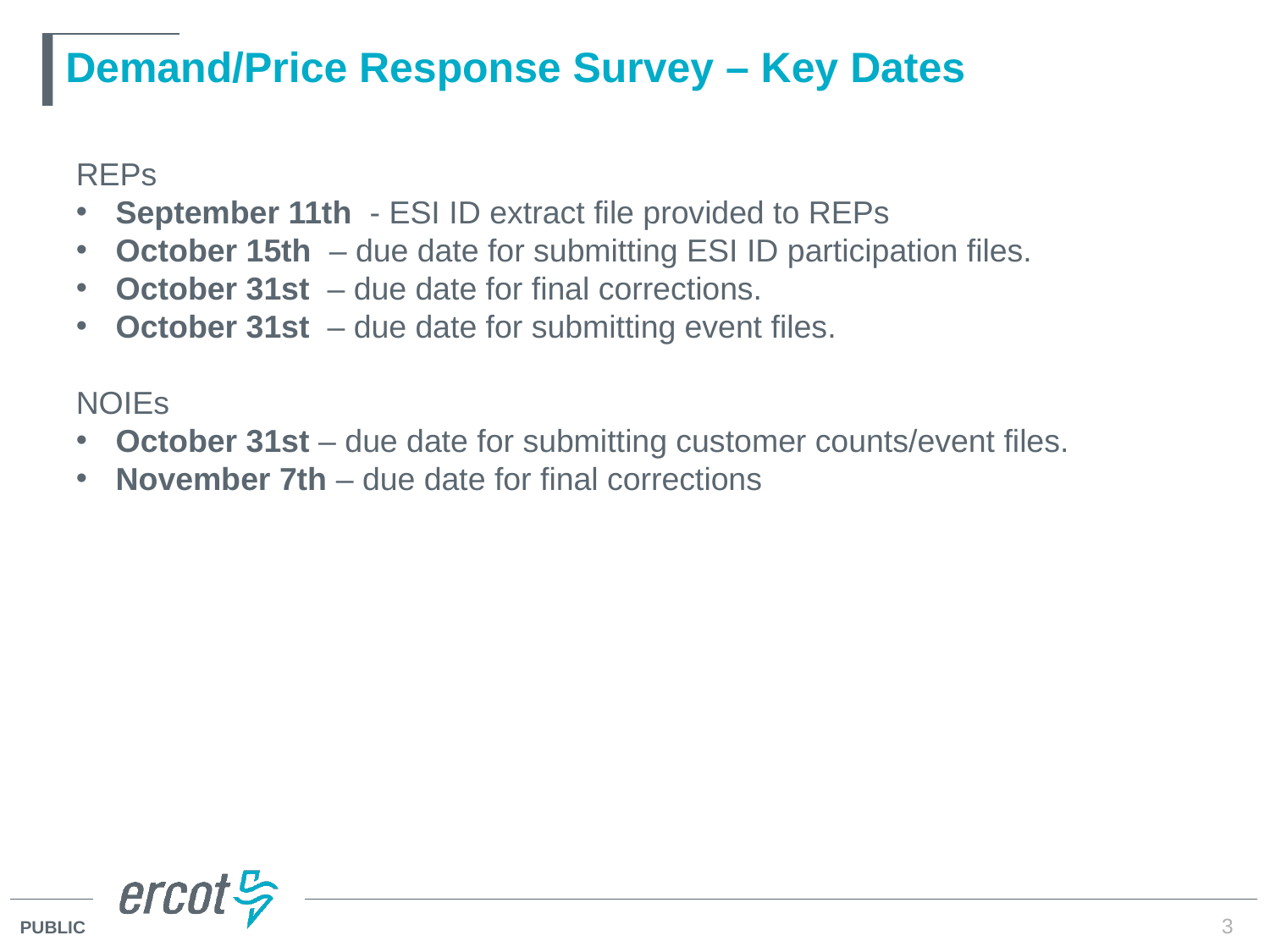

# Demand/Price Response Survey – Key Dates
REPs
September 11th  - ESI ID extract file provided to REPs
October 15th  – due date for submitting ESI ID participation files.
October 31st  – due date for final corrections.
October 31st  – due date for submitting event files.

NOIEs
October 31st – due date for submitting customer counts/event files.
November 7th – due date for final corrections

3